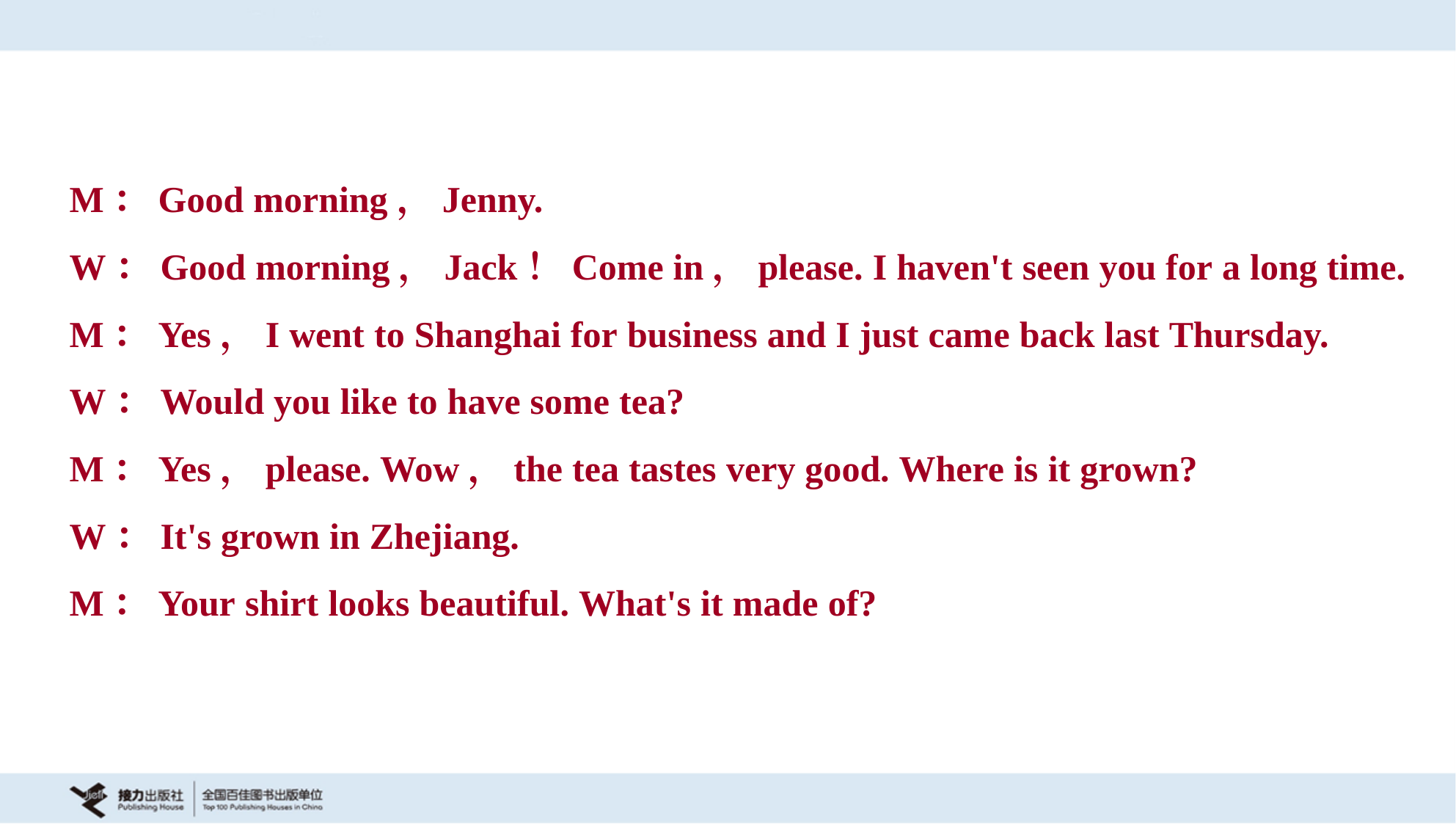

M：Good morning，Jenny.
W：Good morning，Jack！Come in，please. I haven't seen you for a long time.
M：Yes，I went to Shanghai for business and I just came back last Thursday.
W：Would you like to have some tea?
M：Yes，please. Wow，the tea tastes very good. Where is it grown?
W：It's grown in Zhejiang.
M：Your shirt looks beautiful. What's it made of?